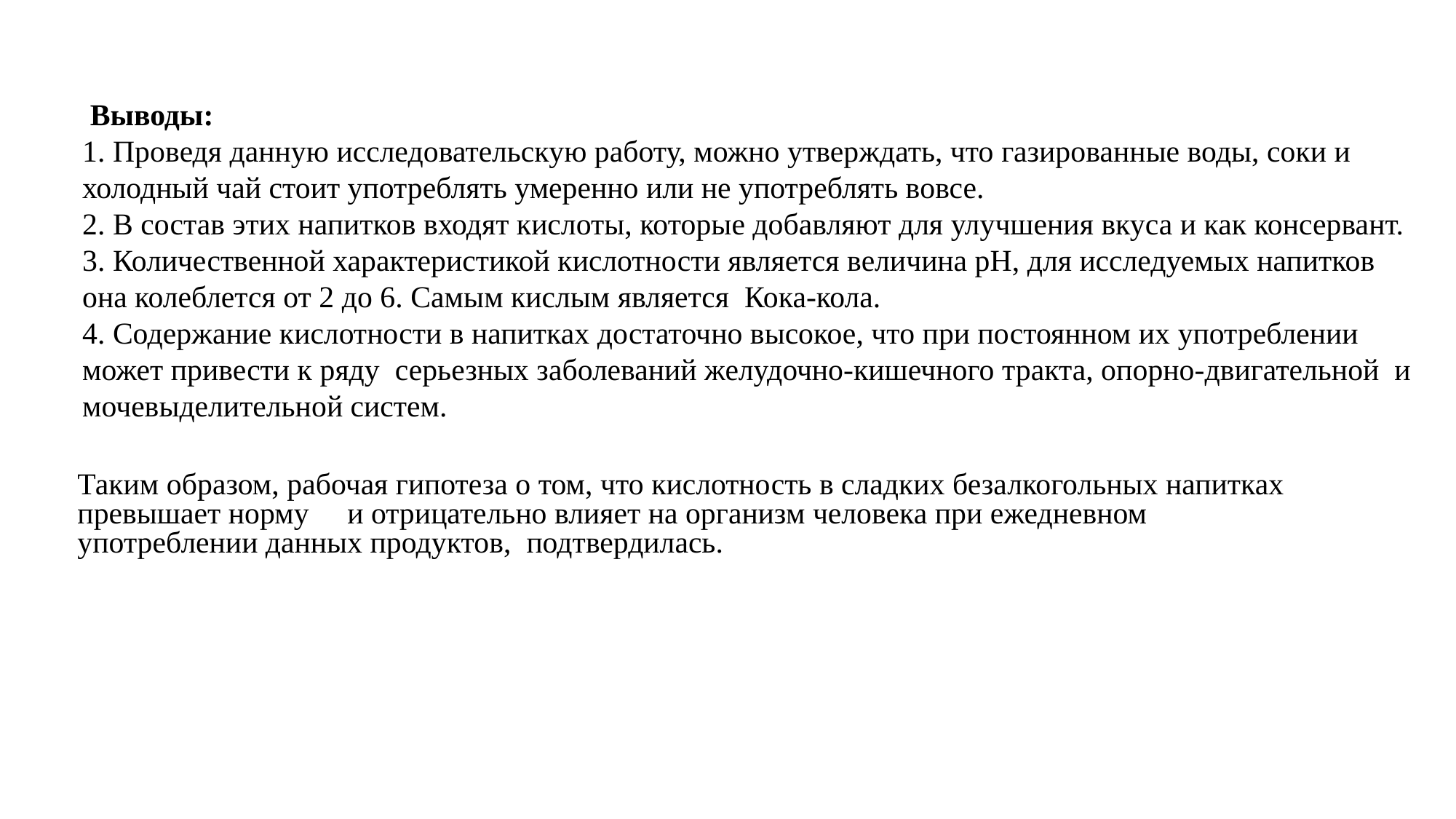

Выводы:
1. Проведя данную исследовательскую работу, можно утверждать, что газированные воды, соки и холодный чай стоит употреблять умеренно или не употреблять вовсе.
2. В состав этих напитков входят кислоты, которые добавляют для улучшения вкуса и как консервант.
3. Количественной характеристикой кислотности является величина pH, для исследуемых напитков она колеблется от 2 до 6. Самым кислым является  Кока-кола.
4. Содержание кислотности в напитках достаточно высокое, что при постоянном их употреблении может привести к ряду  серьезных заболеваний желудочно-кишечного тракта, опорно-двигательной  и мочевыделительной систем.
Таким образом, рабочая гипотеза о том, что кислотность в сладких безалкогольных напитках превышает норму     и отрицательно влияет на организм человека при ежедневном употреблении данных продуктов,  подтвердилась.